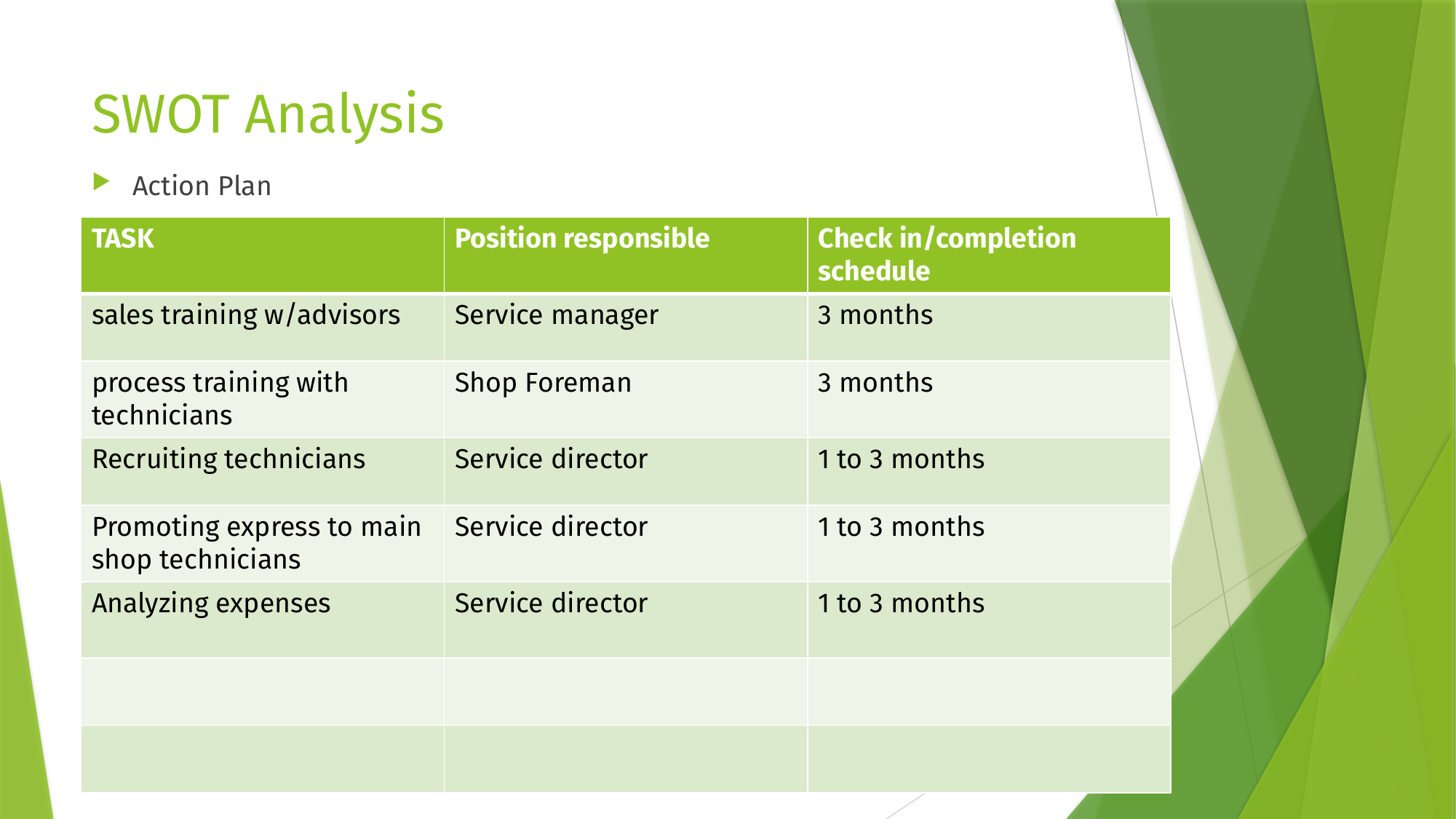

# SWOT Analysis
Action Plan

| TASK | Position responsible | Check in/completion schedule |
| --- | --- | --- |
| sales training w/advisors | Service manager | 3 months |
| process training with technicians | Shop Foreman | 3 months |
| Recruiting technicians | Service director | 1 to 3 months |
| Promoting express to main shop technicians | Service director | 1 to 3 months |
| Analyzing expenses | Service director | 1 to 3 months |
|  |  |  |
|  |  |  |